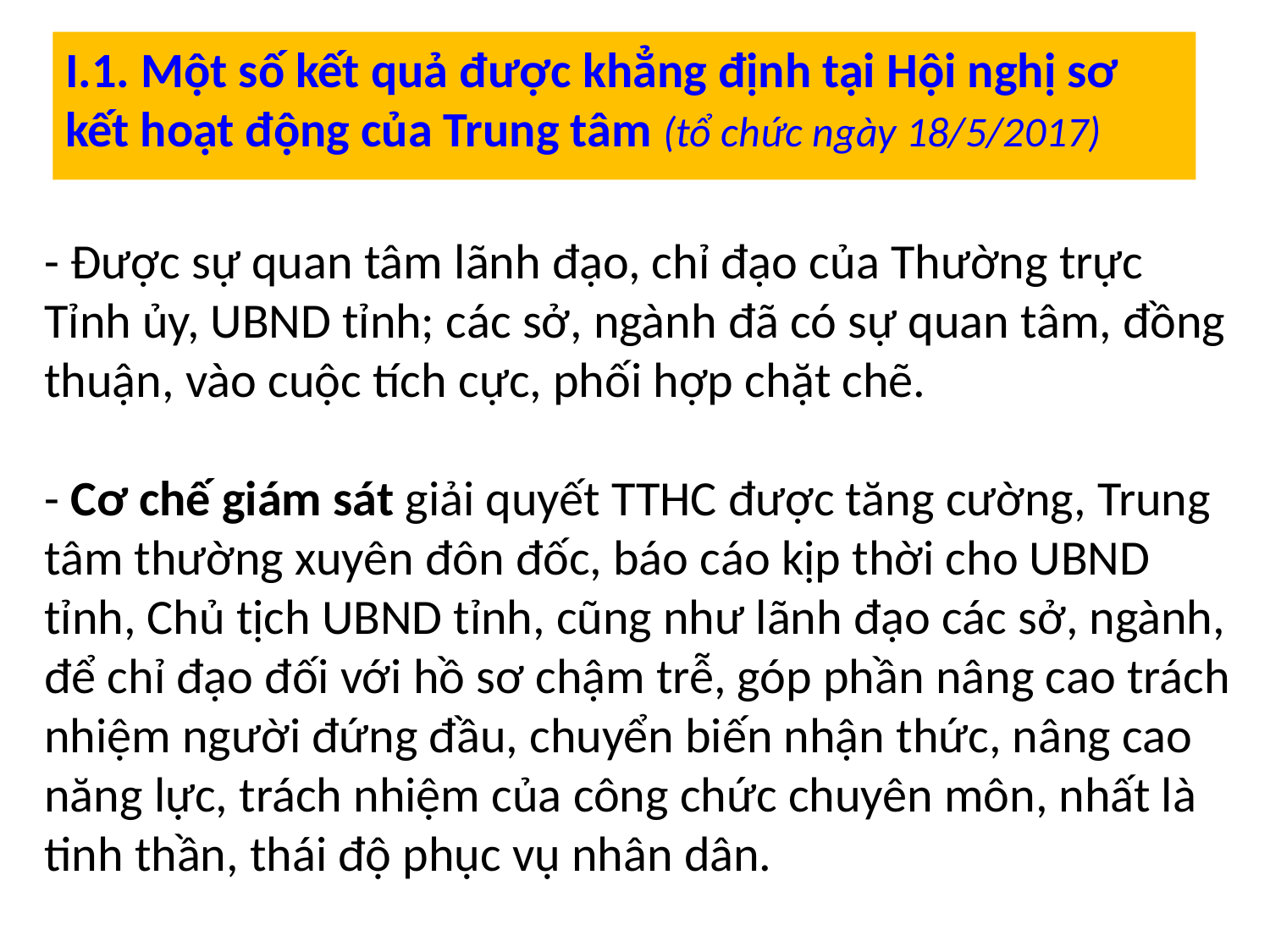

I.1. Một số kết quả được khẳng định tại Hội nghị sơ kết hoạt động của Trung tâm (tổ chức ngày 18/5/2017)
# - Được sự quan tâm lãnh đạo, chỉ đạo của Thường trực Tỉnh ủy, UBND tỉnh; các sở, ngành đã có sự quan tâm, đồng thuận, vào cuộc tích cực, phối hợp chặt chẽ. - Cơ chế giám sát giải quyết TTHC được tăng cường, Trung tâm thường xuyên đôn đốc, báo cáo kịp thời cho UBND tỉnh, Chủ tịch UBND tỉnh, cũng như lãnh đạo các sở, ngành, để chỉ đạo đối với hồ sơ chậm trễ, góp phần nâng cao trách nhiệm người đứng đầu, chuyển biến nhận thức, nâng cao năng lực, trách nhiệm của công chức chuyên môn, nhất là tinh thần, thái độ phục vụ nhân dân.